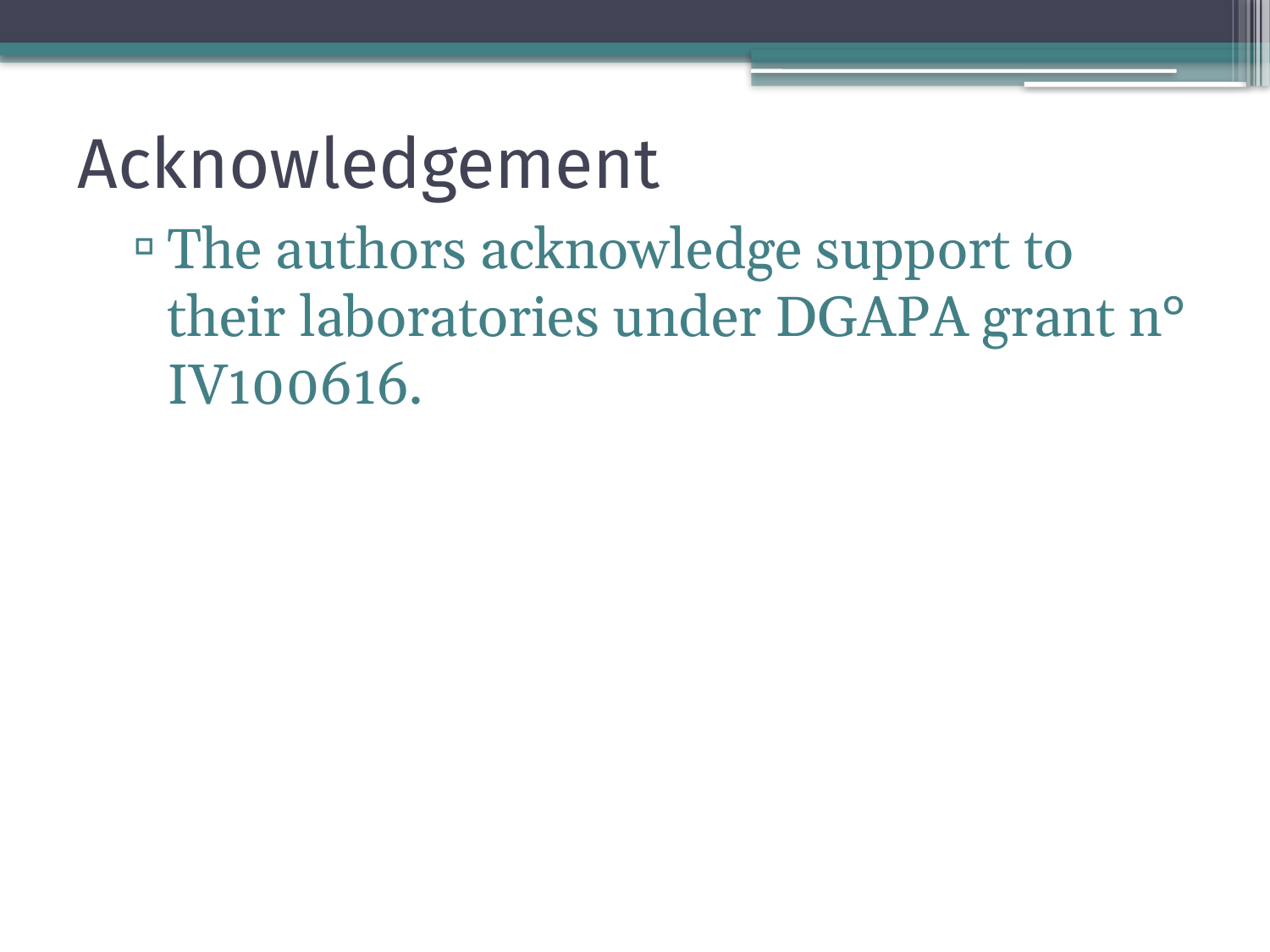

# Acknowledgement
The authors acknowledge support to their laboratories under DGAPA grant n° IV100616.